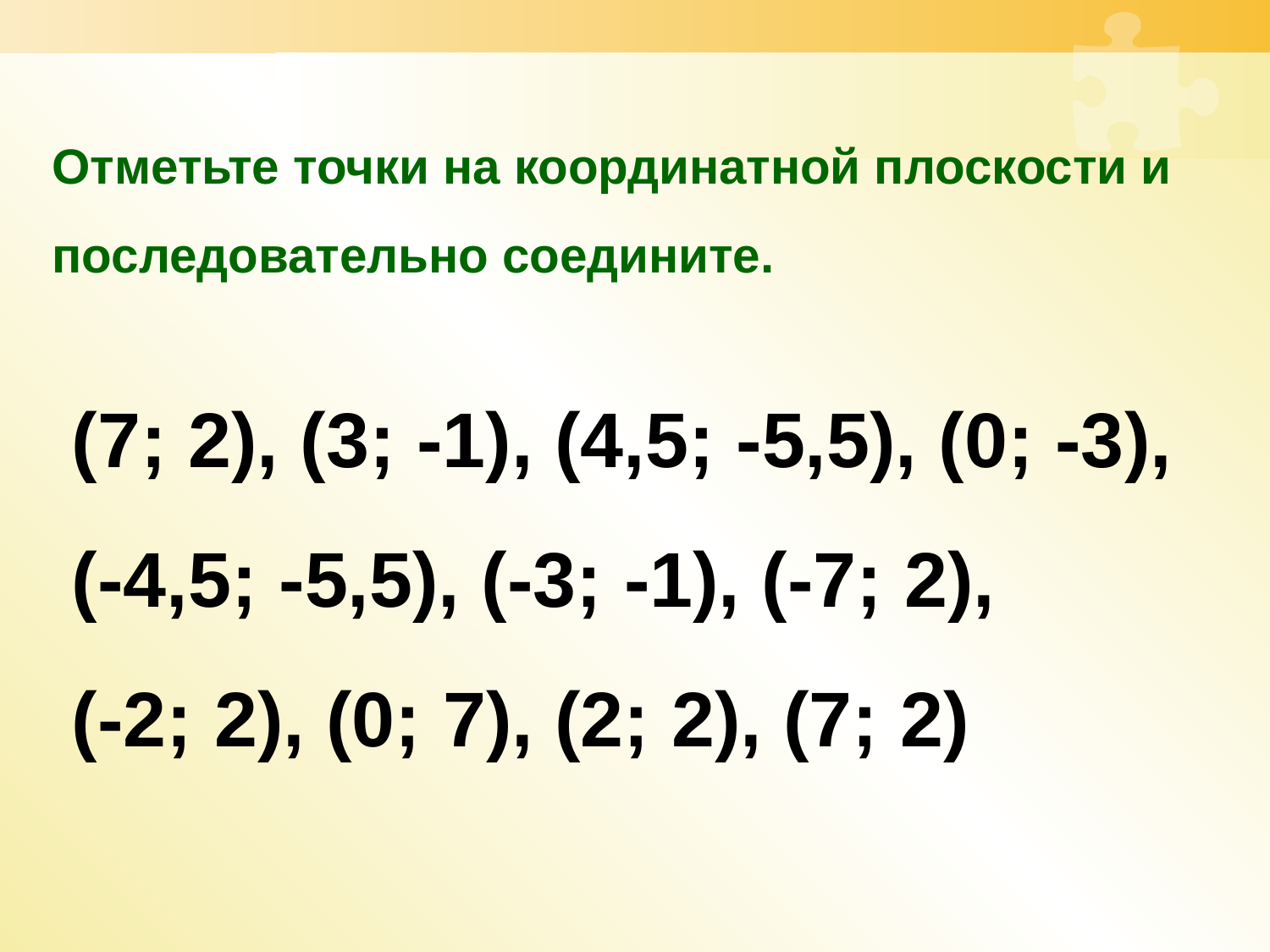

Отметьте точки на координатной плоскости и последовательно соедините.
(7; 2), (3; -1), (4,5; -5,5), (0; -3),
(-4,5; -5,5), (-3; -1), (-7; 2),
(-2; 2), (0; 7), (2; 2), (7; 2)